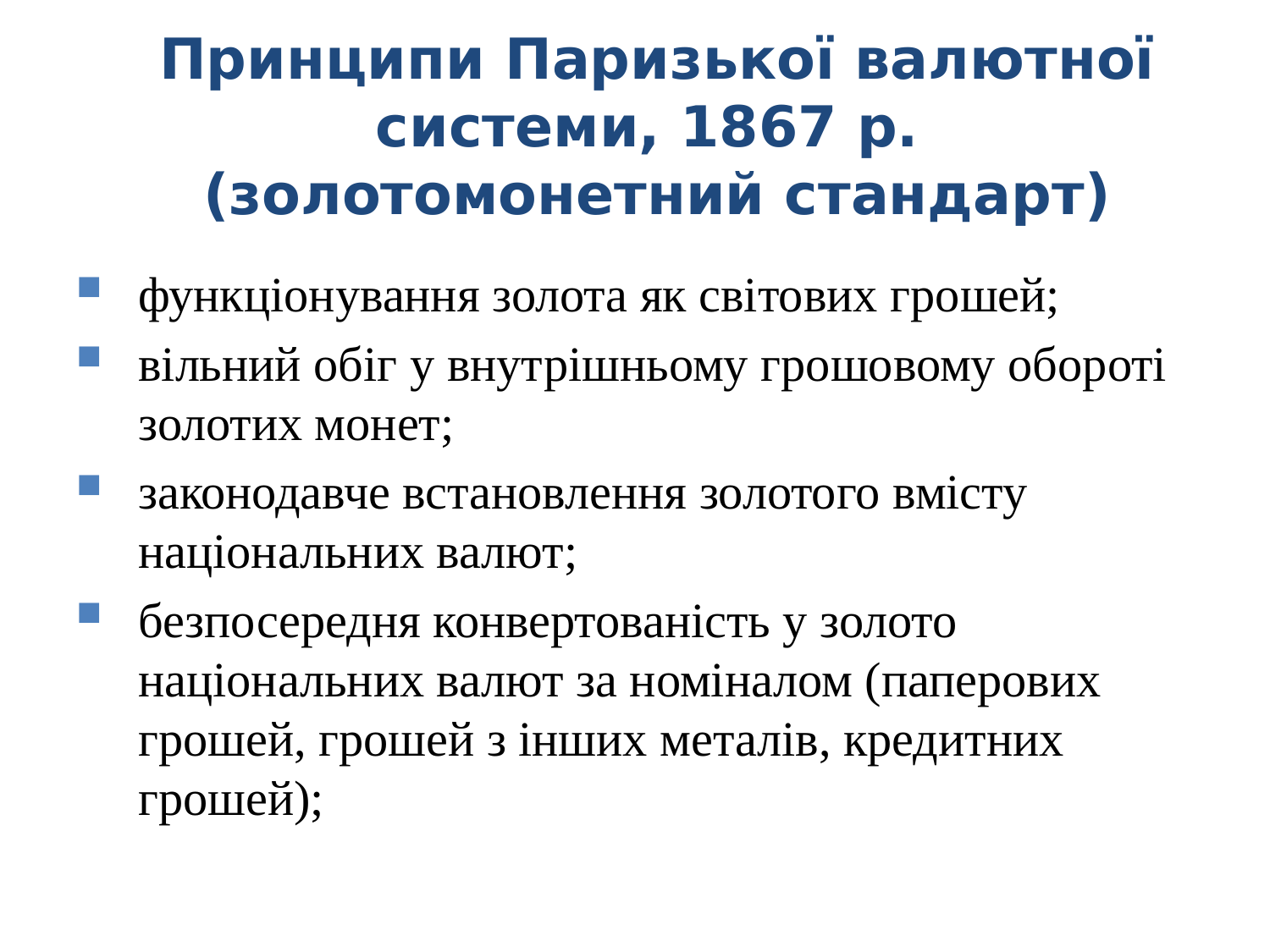

Принципи Паризької валютної системи, 1867 р.
(золотомонетний стандарт)
функціонування золота як світових грошей;
вільний обіг у внутрішньому грошовому обороті золотих монет;
законодавче встановлення золотого вмісту національних валют;
безпосередня конвертованість у золото національних валют за номіналом (паперових грошей, грошей з інших металів, кредитних грошей);